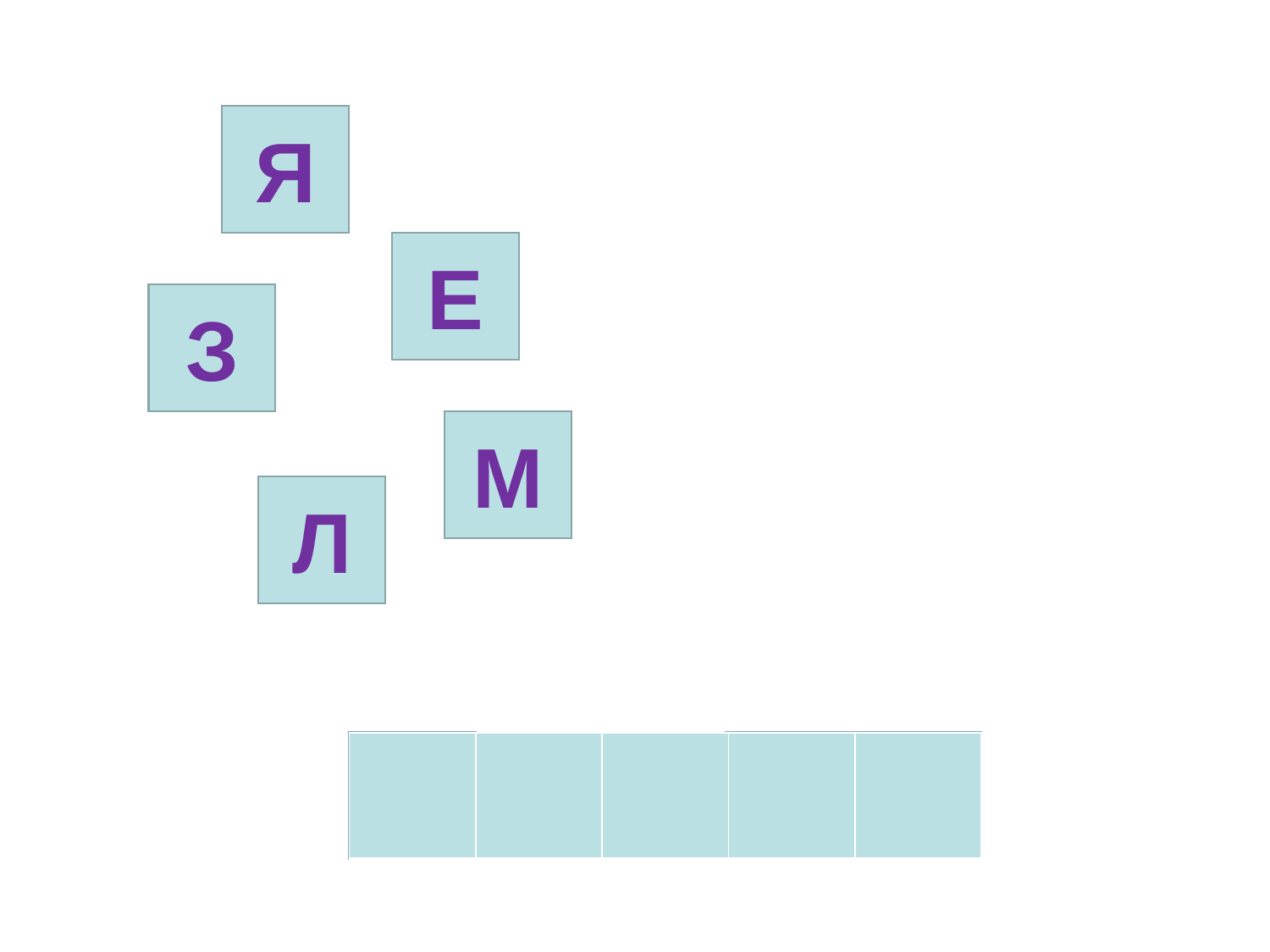

Я
Е
З
М
Л
З
Л
Я
|  |  |  |  |  |
| --- | --- | --- | --- | --- |
Е
М